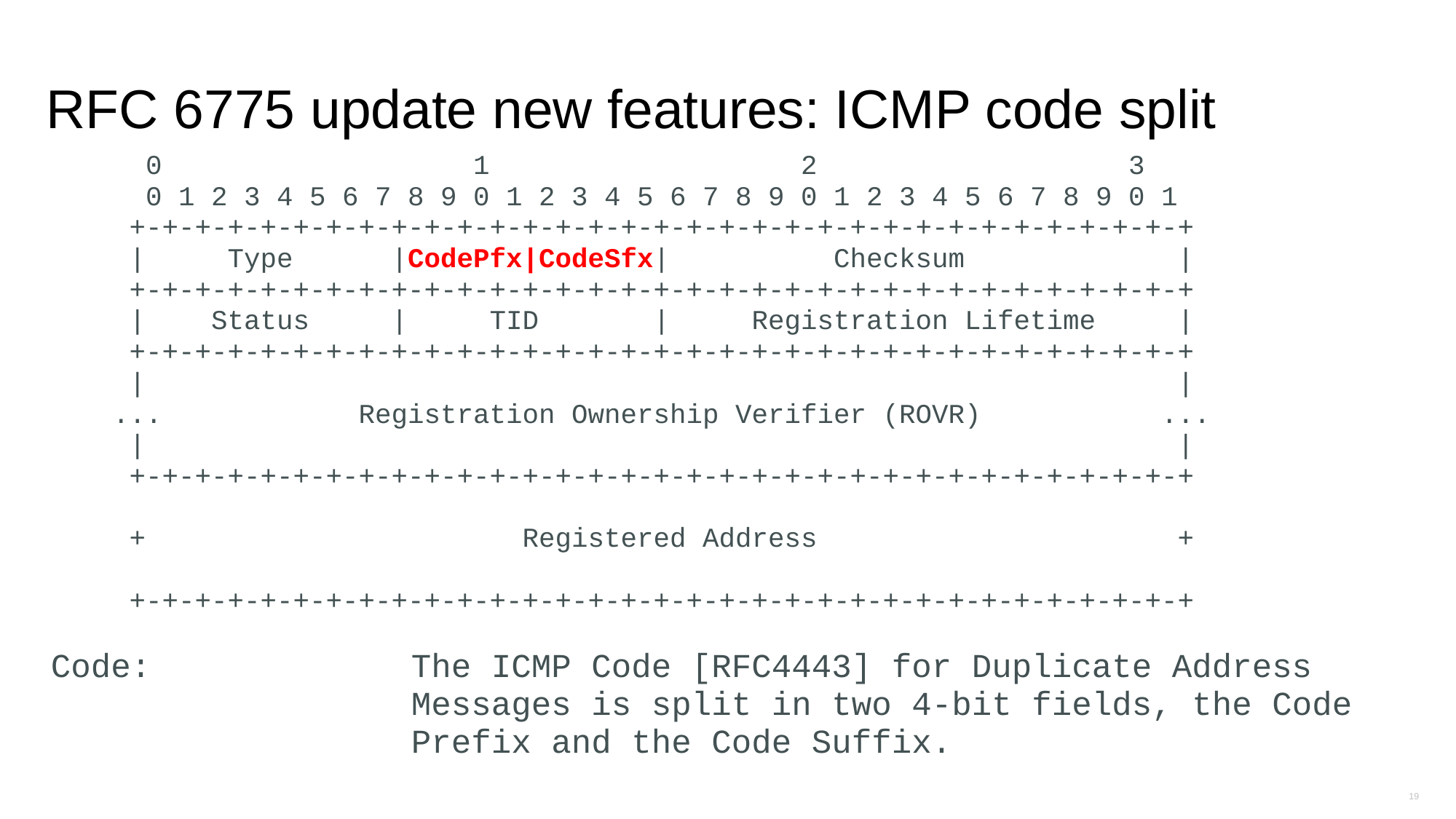

# RFC 6775 update new features: ICMP code split
       0                   1                   2                   3
       0 1 2 3 4 5 6 7 8 9 0 1 2 3 4 5 6 7 8 9 0 1 2 3 4 5 6 7 8 9 0 1
      +-+-+-+-+-+-+-+-+-+-+-+-+-+-+-+-+-+-+-+-+-+-+-+-+-+-+-+-+-+-+-+-+
      |     Type      |CodePfx|CodeSfx|          Checksum             |
      +-+-+-+-+-+-+-+-+-+-+-+-+-+-+-+-+-+-+-+-+-+-+-+-+-+-+-+-+-+-+-+-+
      |    Status     |     TID       |     Registration Lifetime     |
      +-+-+-+-+-+-+-+-+-+-+-+-+-+-+-+-+-+-+-+-+-+-+-+-+-+-+-+-+-+-+-+-+
      |                                                               |
     ...            Registration Ownership Verifier (ROVR)           ...
      |                                                               |
      +-+-+-+-+-+-+-+-+-+-+-+-+-+-+-+-+-+-+-+-+-+-+-+-+-+-+-+-+-+-+-+-+

      +                       Registered Address                      +

      +-+-+-+-+-+-+-+-+-+-+-+-+-+-+-+-+-+-+-+-+-+-+-+-+-+-+-+-+-+-+-+-+

 Code:             The ICMP Code [RFC4443] for Duplicate Address
                   Messages is split in two 4-bit fields, the Code
                   Prefix and the Code Suffix.